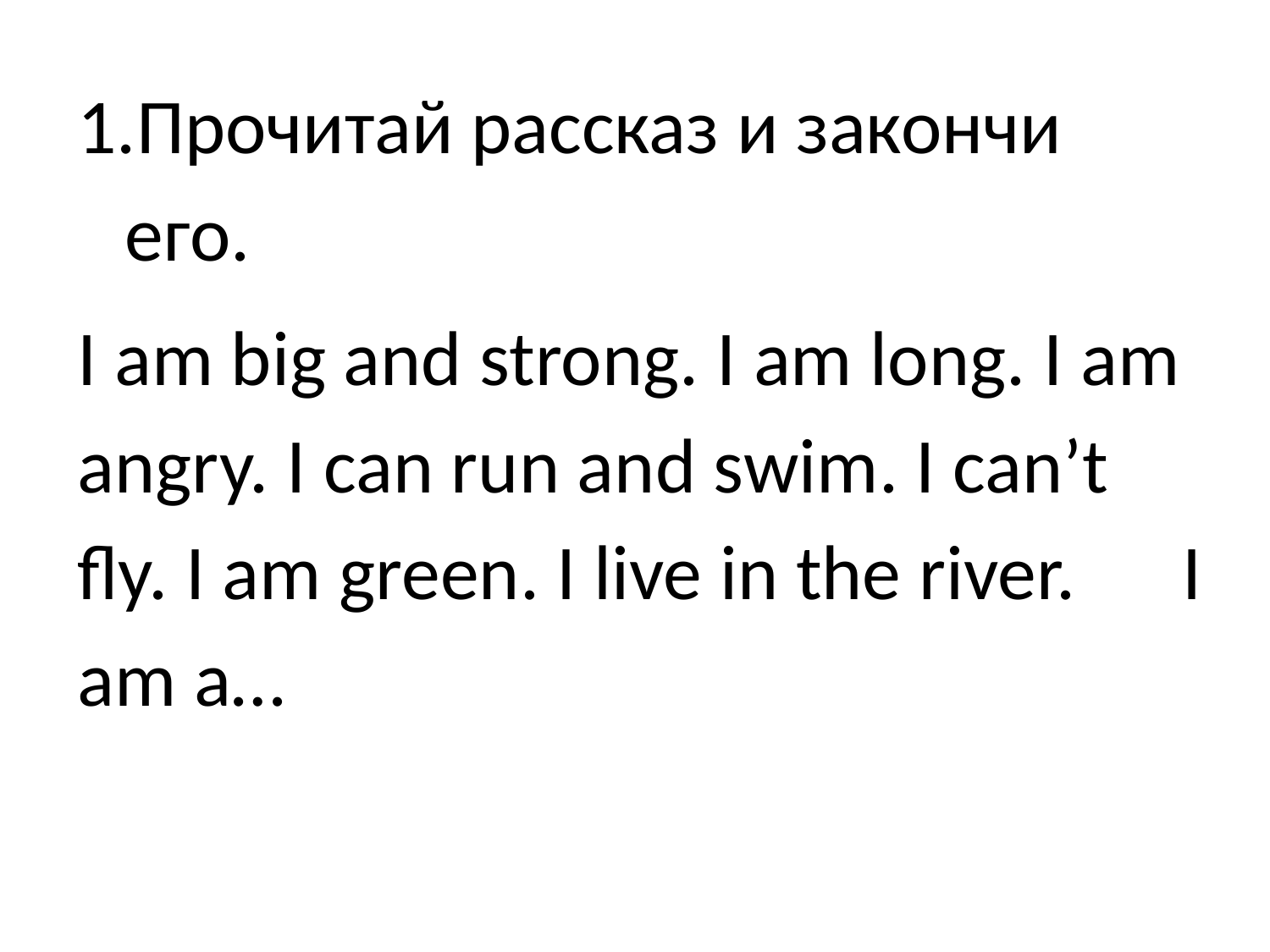

Прочитай рассказ и закончи его.
I am big and strong. I am long. I am angry. I can run and swim. I can’t fly. I am green. I live in the river.      I am a…